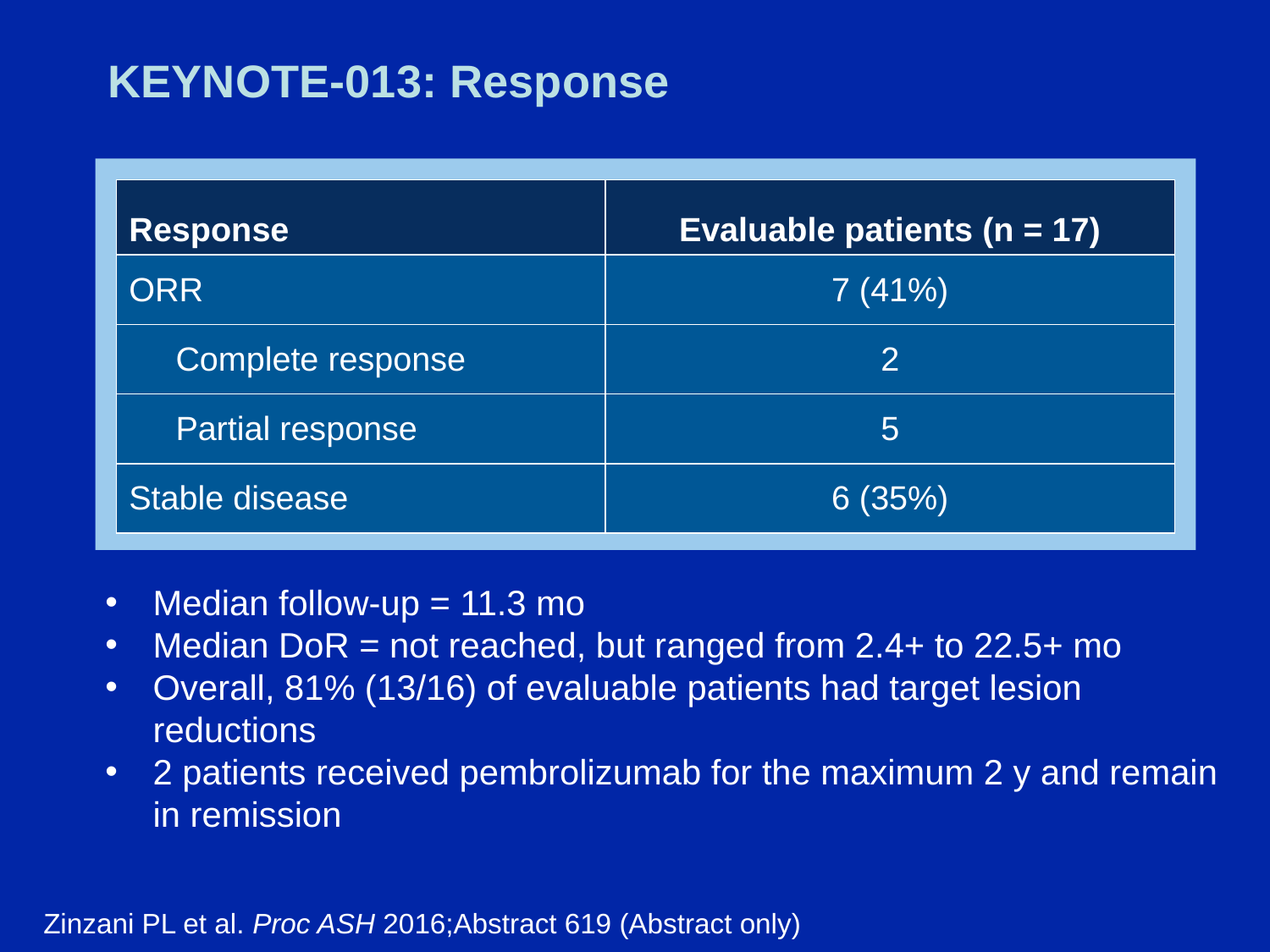

# KEYNOTE-013: Response

| Response | Evaluable patients (n = 17) |
| --- | --- |
| ORR | 7 (41%) |
| Complete response | 2 |
| Partial response | 5 |
| Stable disease | 6 (35%) |
Median follow-up = 11.3 mo
Median DoR = not reached, but ranged from 2.4+ to 22.5+ mo
Overall, 81% (13/16) of evaluable patients had target lesion reductions
2 patients received pembrolizumab for the maximum 2 y and remain in remission
Zinzani PL et al. Proc ASH 2016;Abstract 619 (Abstract only)